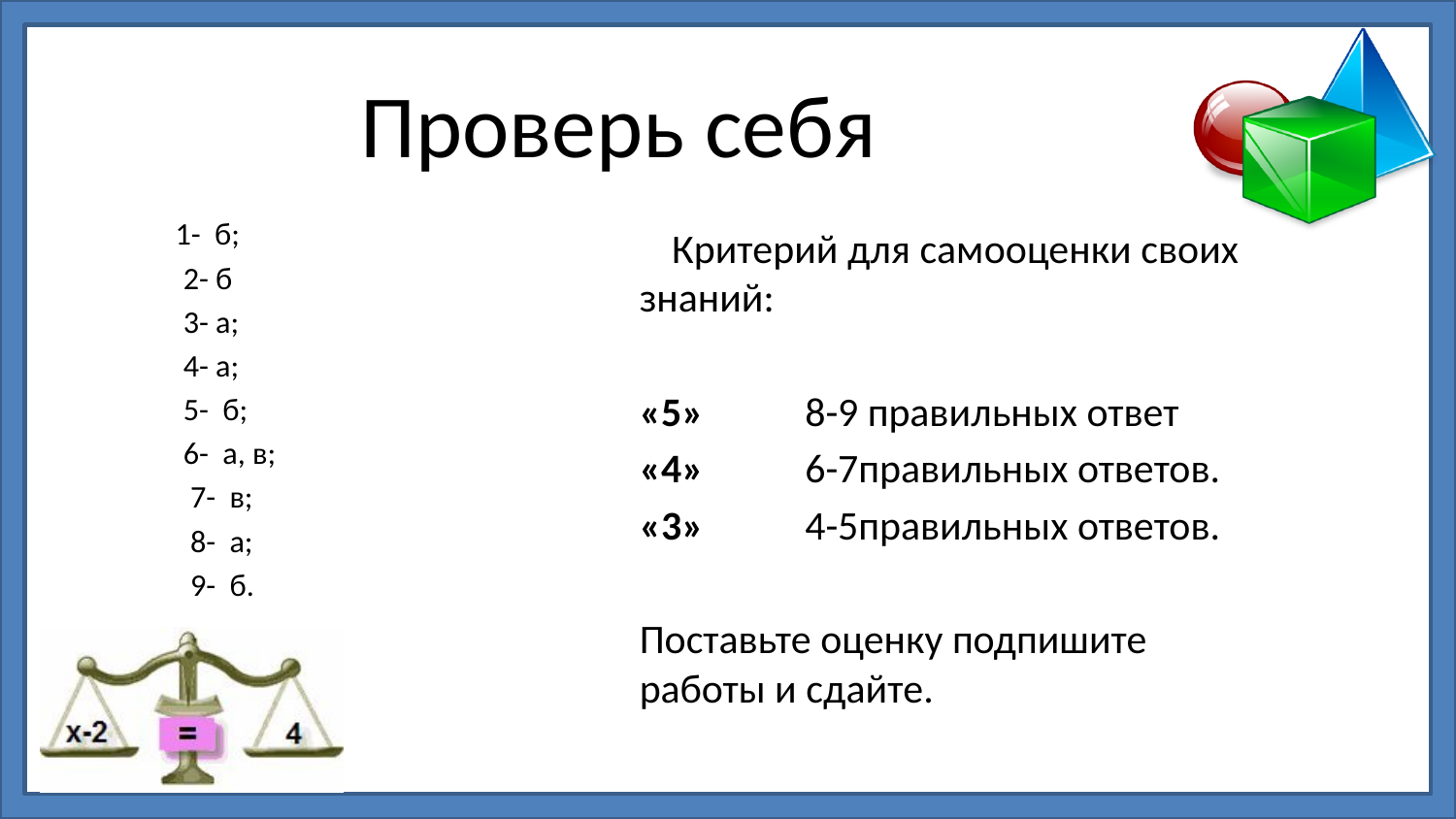

# Проверь себя
 1-  б;
  2- б
  3- а;
  4- а;
  5-  б;
  6-  а, в;
   7-  в;
   8-  а;
   9-  б.
    Критерий для самооценки своих знаний:

«5»           8-9 правильных ответ
«4»           6-7правильных ответов.
«3»           4-5правильных ответов.

Поставьте оценку подпишите работы и сдайте.